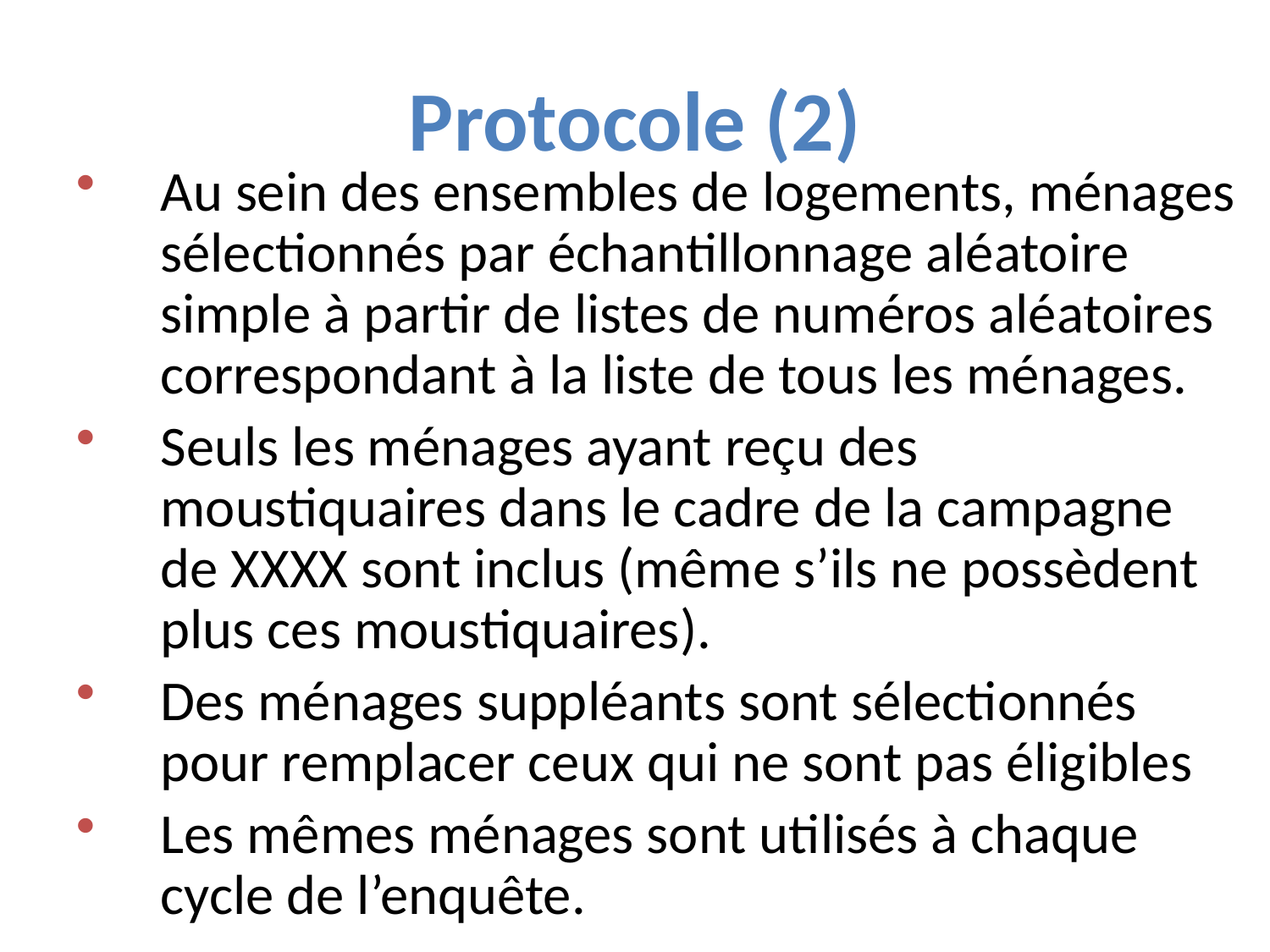

Protocole (2)
Au sein des ensembles de logements, ménages sélectionnés par échantillonnage aléatoire simple à partir de listes de numéros aléatoires correspondant à la liste de tous les ménages.
Seuls les ménages ayant reçu des moustiquaires dans le cadre de la campagne de XXXX sont inclus (même s’ils ne possèdent plus ces moustiquaires).
Des ménages suppléants sont sélectionnés pour remplacer ceux qui ne sont pas éligibles
Les mêmes ménages sont utilisés à chaque cycle de l’enquête.